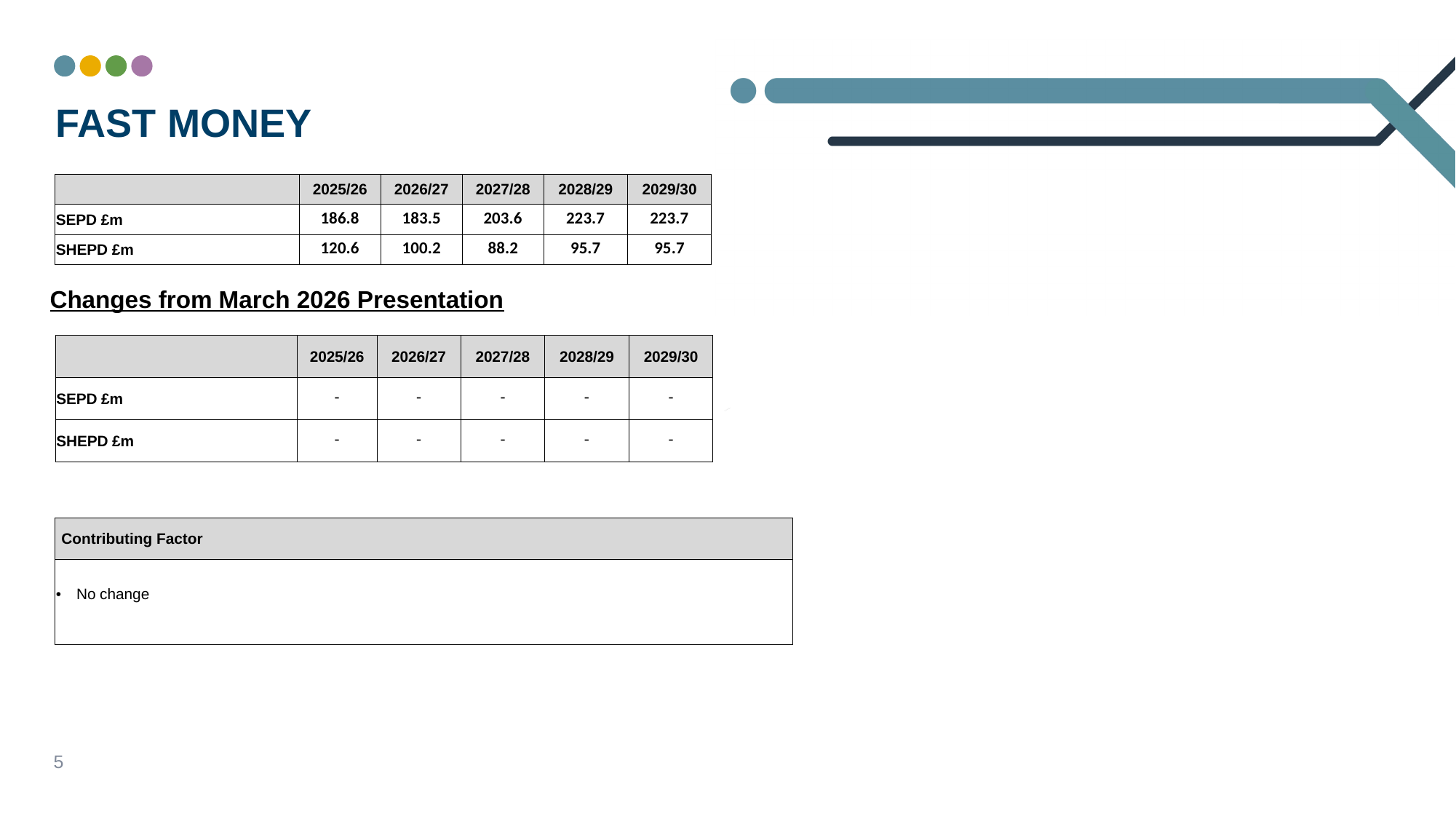

# Fast Money
|  | 2025/26 | 2026/27 | 2027/28 | 2028/29 | 2029/30 |
| --- | --- | --- | --- | --- | --- |
| SEPD £m | 186.8 | 183.5 | 203.6 | 223.7 | 223.7 |
| SHEPD £m | 120.6 | 100.2 | 88.2 | 95.7 | 95.7 |
Changes from March 2026 Presentation
|  | 2025/26 | 2026/27 | 2027/28 | 2028/29 | 2029/30 |
| --- | --- | --- | --- | --- | --- |
| SEPD £m | - | - | - | - | - |
| SHEPD £m | - | - | - | - | - |
| Contributing Factor |
| --- |
| No change |